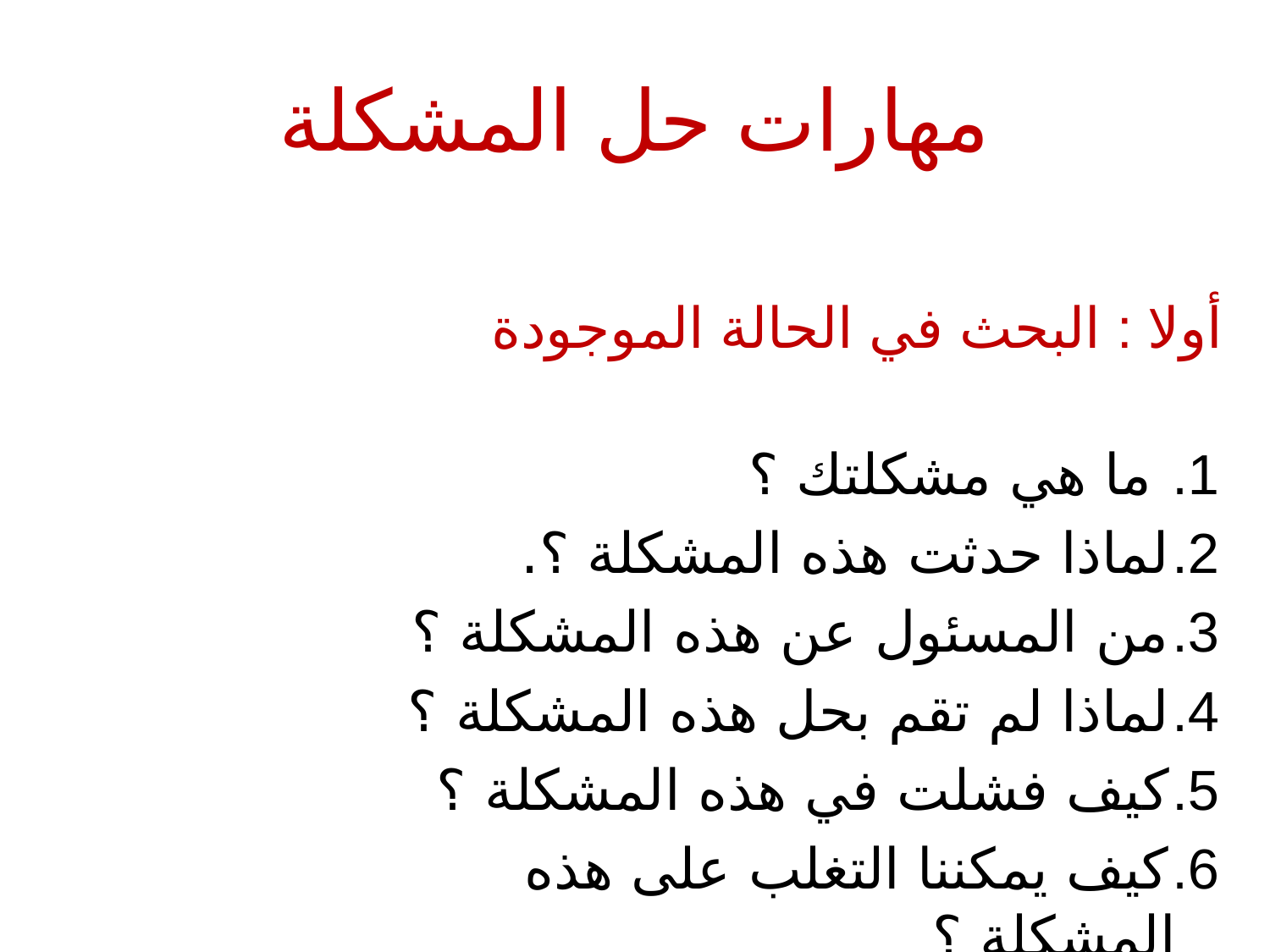

# مهارات حل المشكلة

أولا : البحث في الحالة الموجودة
ما هي مشكلتك ؟
لماذا حدثت هذه المشكلة ؟.
من المسئول عن هذه المشكلة ؟
لماذا لم تقم بحل هذه المشكلة ؟
كيف فشلت في هذه المشكلة ؟
كيف يمكننا التغلب على هذه المشكلة ؟